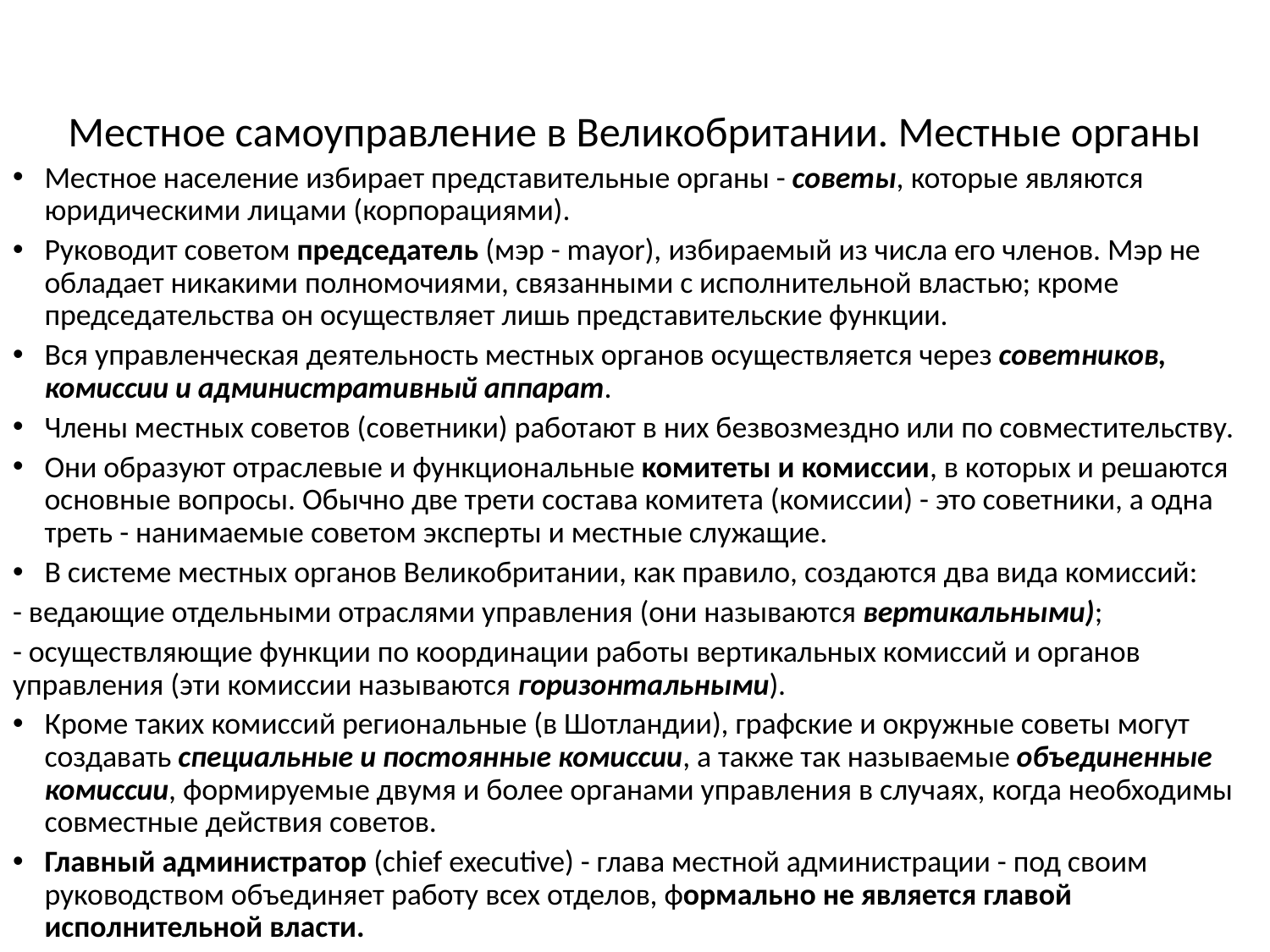

# Местное самоуправление в Великобритании. Местные органы
Местное население избирает представительные органы - советы, которые являются юридическими лицами (корпорациями).
Руководит советом председатель (мэр - mayor), избираемый из числа его членов. Мэр не обладает никакими полномочиями, связанными с исполнительной властью; кроме председательства он осуществляет лишь представительские функции.
Вся управленческая деятельность местных органов осуществляется через советников, комиссии и административный аппарат.
Члены местных советов (советники) работают в них безвозмездно или по совместительству.
Они образуют отраслевые и функциональные комитеты и комиссии, в которых и решаются основные вопросы. Обычно две трети состава комитета (комиссии) - это советники, а одна треть - нанимаемые советом эксперты и местные служащие.
В системе местных органов Великобритании, как правило, создаются два вида комиссий:
- ведающие отдельными отраслями управления (они называются вертикальными);
- осуществляющие функции по координации работы вертикальных комиссий и органов управления (эти комиссии называются горизонтальными).
Кроме таких комиссий региональные (в Шотландии), графские и окружные советы могут создавать специальные и постоянные комиссии, а также так называемые объединенные комиссии, формируемые двумя и более органами управления в случаях, когда необходимы совместные действия советов.
Главный администратор (chief executive) - глава местной администрации - под своим руководством объединяет работу всех отделов, формально не является главой исполнительной власти.